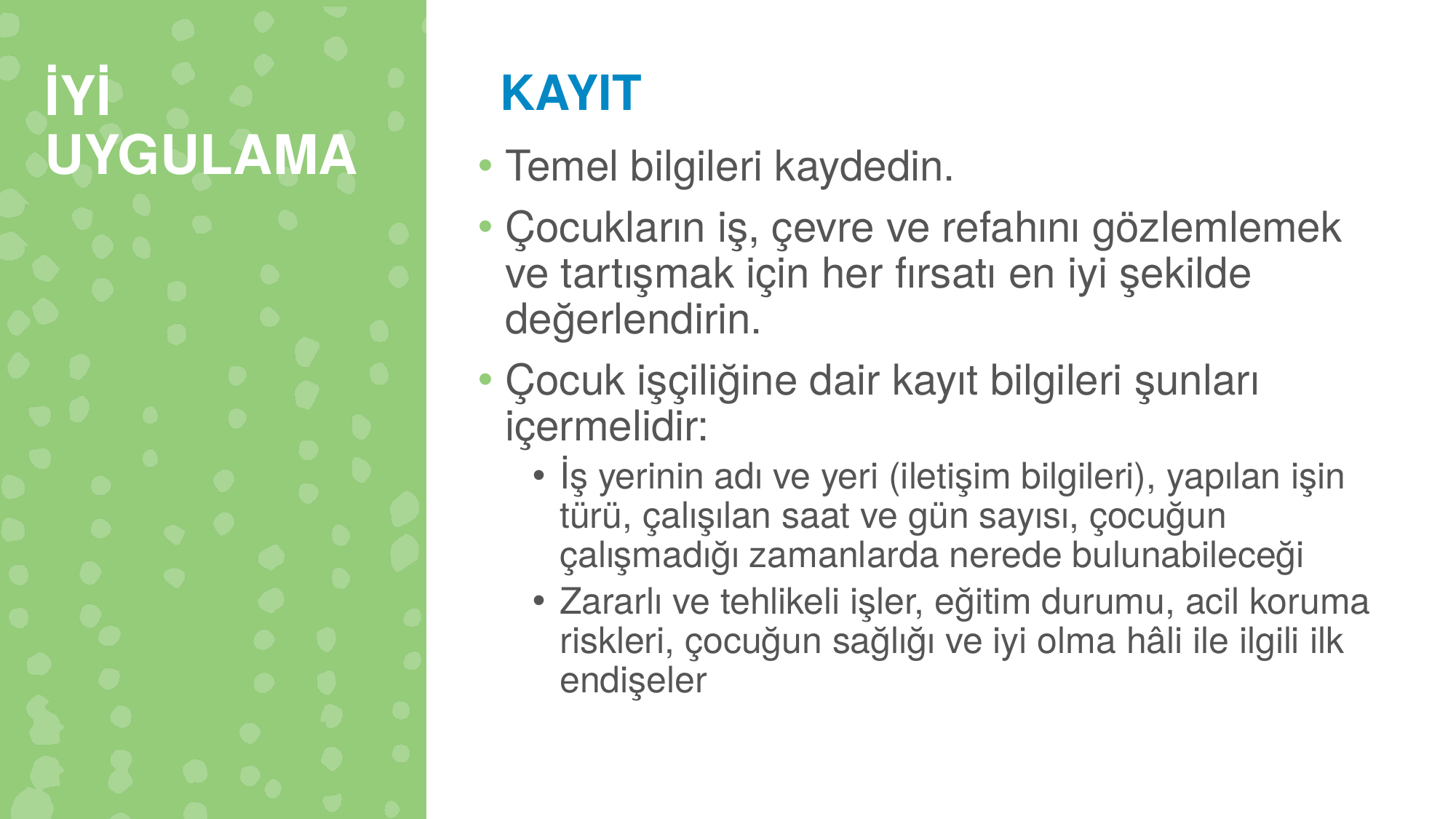

İYİ UYGULAMA
KAYIT
Temel bilgileri kaydedin.
Çocukların iş, çevre ve refahını gözlemlemek ve tartışmak için her fırsatı en iyi şekilde değerlendirin.
Çocuk işçiliğine dair kayıt bilgileri şunları içermelidir:
İş yerinin adı ve yeri (iletişim bilgileri), yapılan işin türü, çalışılan saat ve gün sayısı, çocuğun çalışmadığı zamanlarda nerede bulunabileceği
Zararlı ve tehlikeli işler, eğitim durumu, acil koruma riskleri, çocuğun sağlığı ve iyi olma hâli ile ilgili ilk endişeler